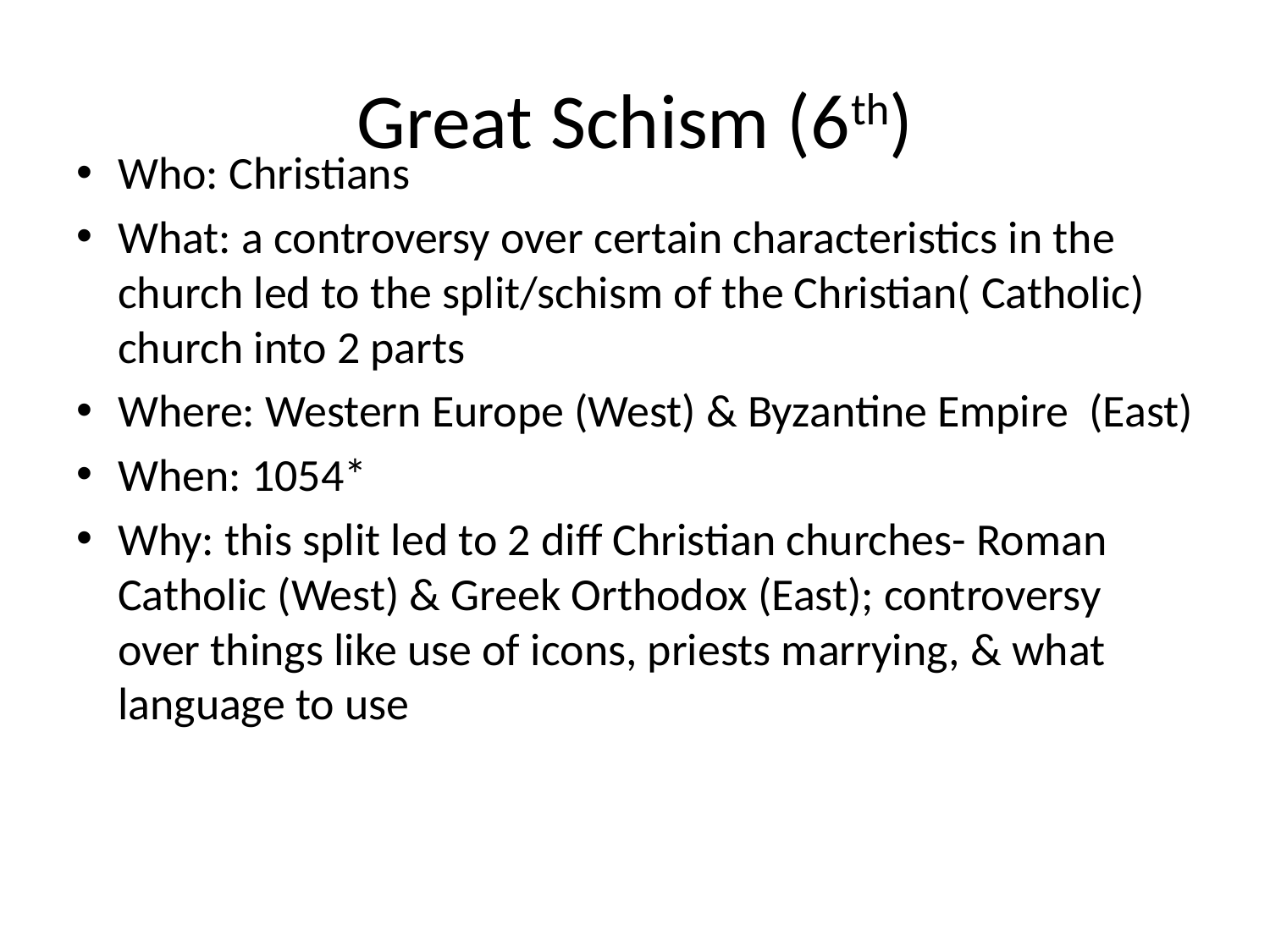

# Great Schism (6th)
Who: Christians
What: a controversy over certain characteristics in the church led to the split/schism of the Christian( Catholic) church into 2 parts
Where: Western Europe (West) & Byzantine Empire  (East)
When: 1054*
Why: this split led to 2 diff Christian churches- Roman Catholic (West) & Greek Orthodox (East); controversy over things like use of icons, priests marrying, & what language to use